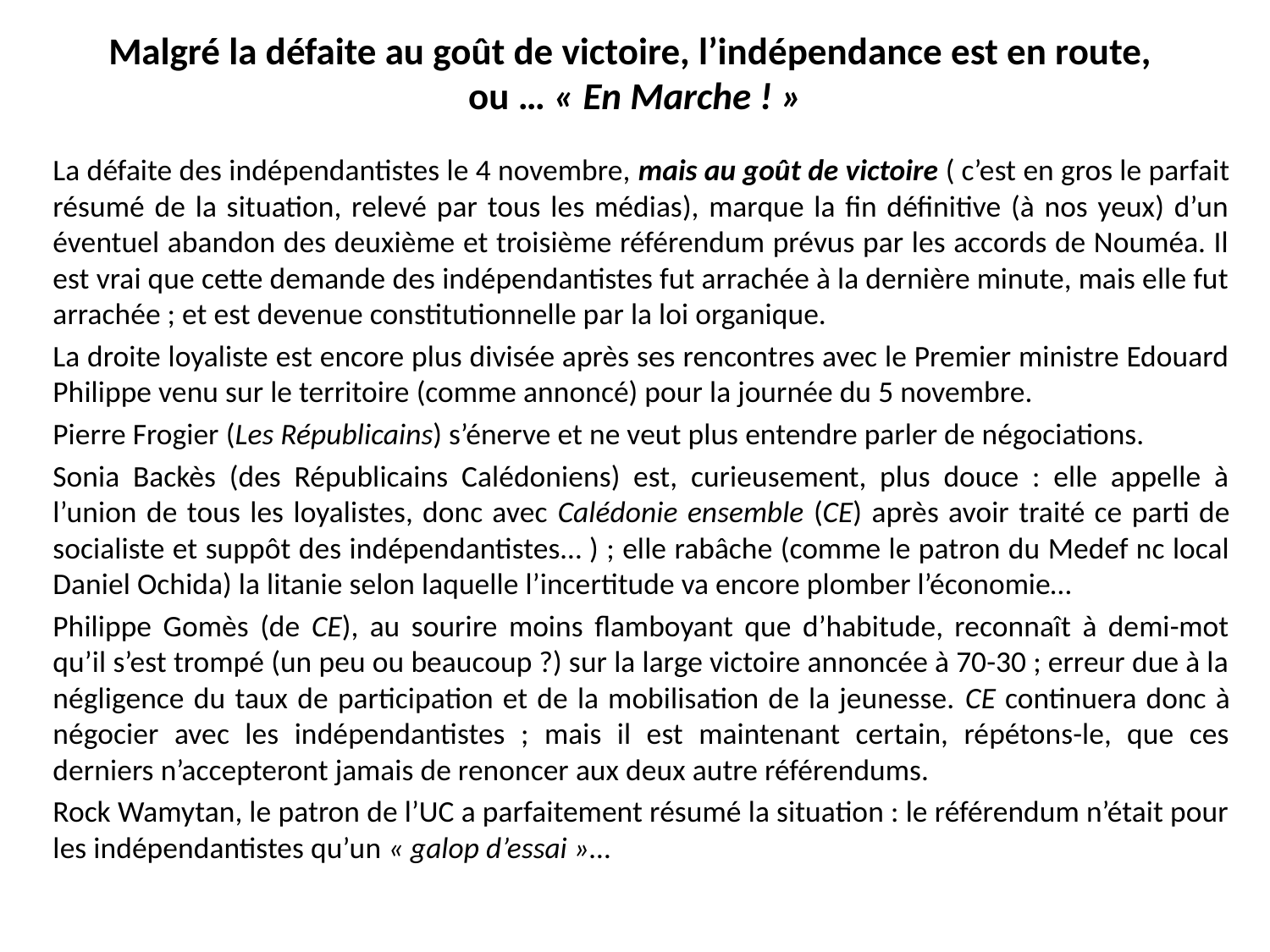

# Malgré la défaite au goût de victoire, l’indépendance est en route, ou … « En Marche ! »
La défaite des indépendantistes le 4 novembre, mais au goût de victoire ( c’est en gros le parfait résumé de la situation, relevé par tous les médias), marque la fin définitive (à nos yeux) d’un éventuel abandon des deuxième et troisième référendum prévus par les accords de Nouméa. Il est vrai que cette demande des indépendantistes fut arrachée à la dernière minute, mais elle fut arrachée ; et est devenue constitutionnelle par la loi organique.
La droite loyaliste est encore plus divisée après ses rencontres avec le Premier ministre Edouard Philippe venu sur le territoire (comme annoncé) pour la journée du 5 novembre.
Pierre Frogier (Les Républicains) s’énerve et ne veut plus entendre parler de négociations.
Sonia Backès (des Républicains Calédoniens) est, curieusement, plus douce : elle appelle à l’union de tous les loyalistes, donc avec Calédonie ensemble (CE) après avoir traité ce parti de socialiste et suppôt des indépendantistes… ) ; elle rabâche (comme le patron du Medef nc local Daniel Ochida) la litanie selon laquelle l’incertitude va encore plomber l’économie…
Philippe Gomès (de CE), au sourire moins flamboyant que d’habitude, reconnaît à demi-mot qu’il s’est trompé (un peu ou beaucoup ?) sur la large victoire annoncée à 70-30 ; erreur due à la négligence du taux de participation et de la mobilisation de la jeunesse. CE continuera donc à négocier avec les indépendantistes ; mais il est maintenant certain, répétons-le, que ces derniers n’accepteront jamais de renoncer aux deux autre référendums.
Rock Wamytan, le patron de l’UC a parfaitement résumé la situation : le référendum n’était pour les indépendantistes qu’un « galop d’essai »…